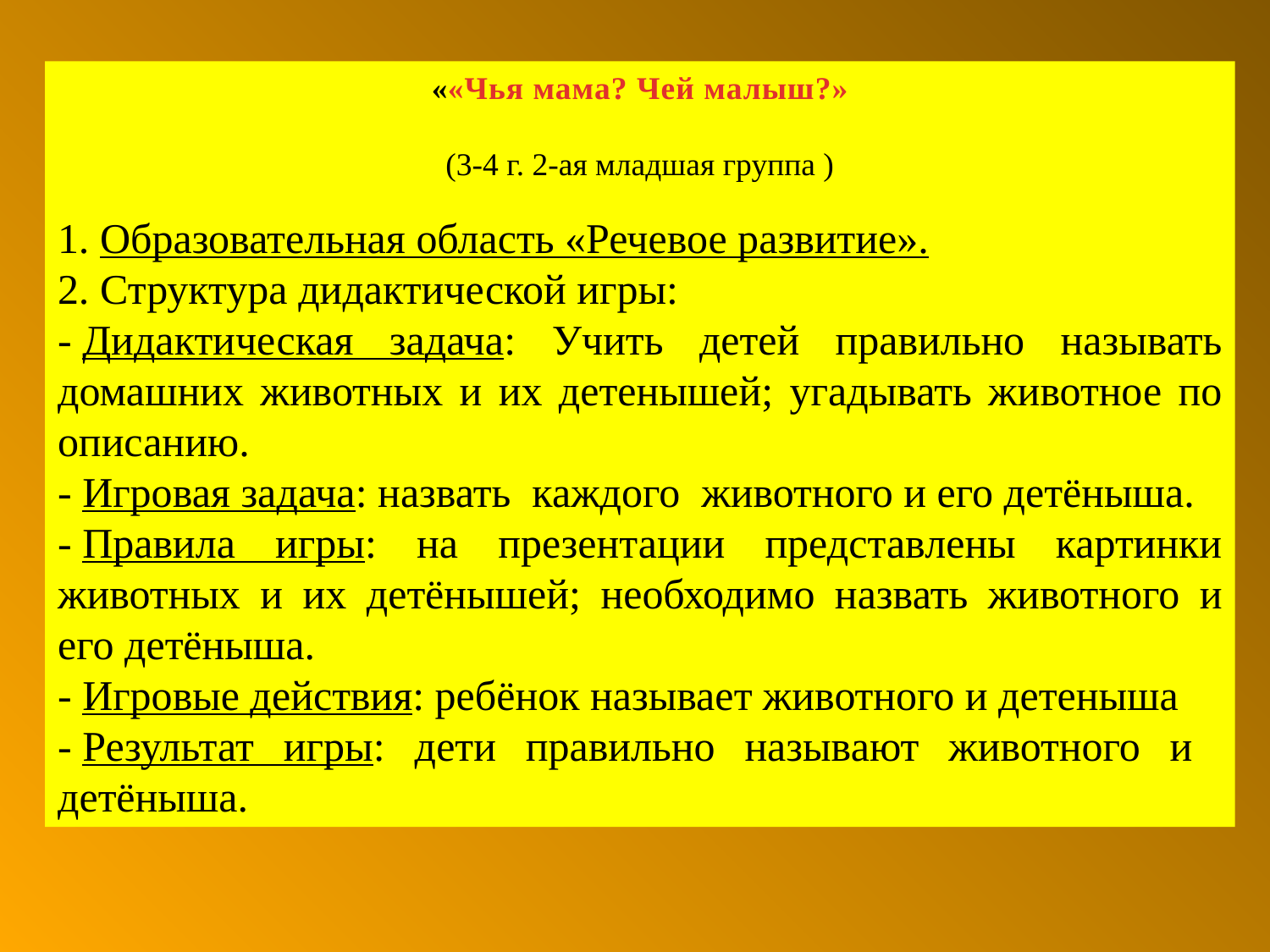

««Чья мама? Чей малыш?»

(3-4 г. 2-ая младшая группа )

1. Образовательная область «Речевое развитие».
2. Структура дидактической игры:
- Дидактическая задача: Учить детей правильно называть домашних животных и их детенышей; угадывать животное по описанию.
- Игровая задача: назвать  каждого  животного и его детёныша.
- Правила игры: на презентации представлены картинки животных и их детёнышей; необходимо назвать животного и его детёныша.
- Игровые действия: ребёнок называет животного и детеныша
- Результат игры: дети правильно называют животного и  детёныша.